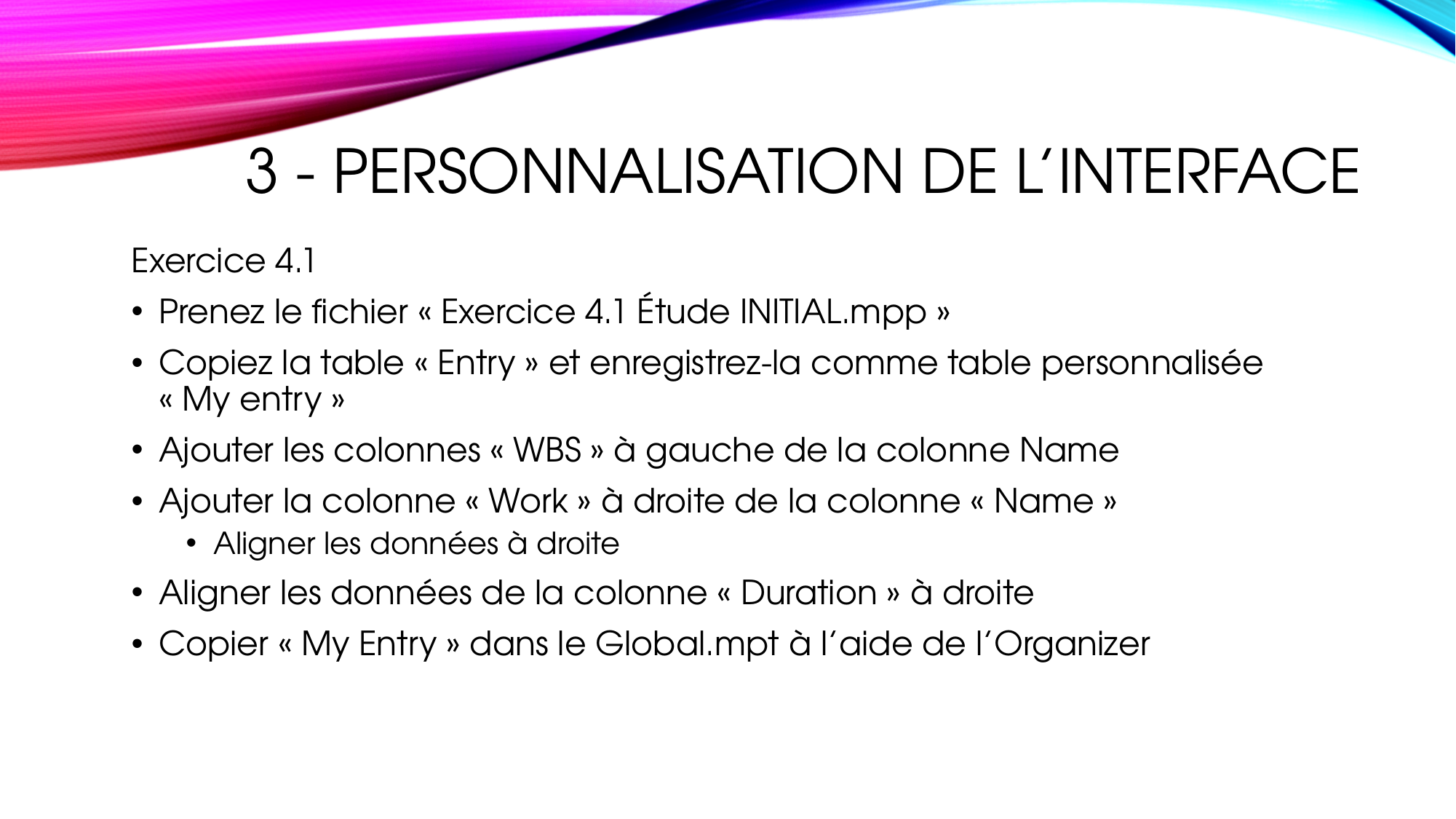

# 3 - Personnalisation de l’interface
Exercice 4.1
Prenez le fichier « Exercice 4.1 Étude INITIAL.mpp »
Copiez la table « Entry » et enregistrez-la comme table personnalisée « My entry »
Ajouter les colonnes « WBS » à gauche de la colonne Name
Ajouter la colonne « Work » à droite de la colonne « Name »
Aligner les données à droite
Aligner les données de la colonne « Duration » à droite
Copier « My Entry » dans le Global.mpt à l’aide de l’Organizer